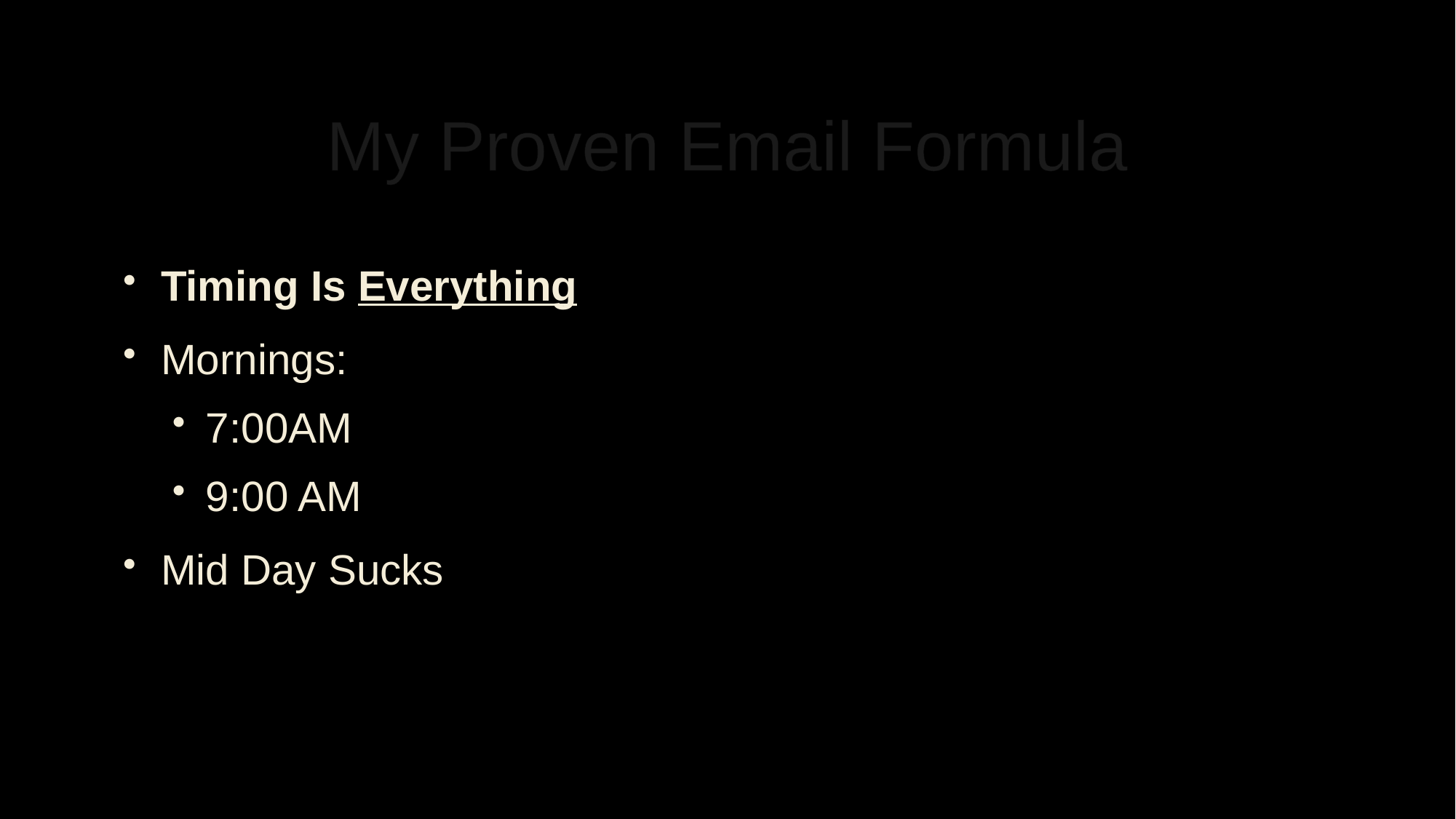

# My Proven Email Formula
Timing Is Everything
Mornings:
7:00AM
9:00 AM
Mid Day Sucks